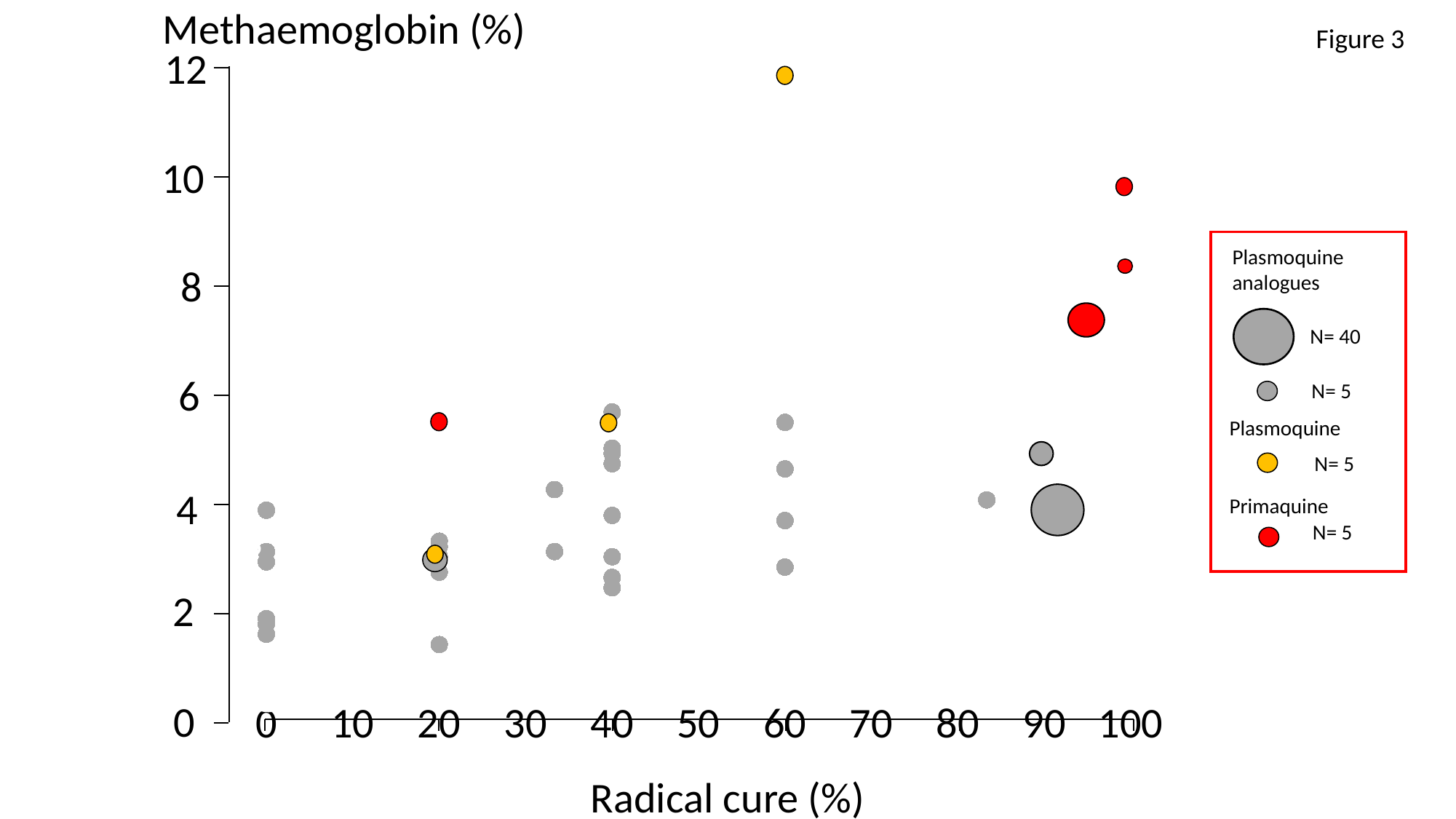

Methaemoglobin (%)
Figure 3
12

10

Plasmoquine
analogues
8

N= 40

### Chart

| Category | mean MetHb |
|---|---|
6
N= 5

Plasmoquine

 N= 5

4

Primaquine
 N= 5

2

0
Radical cure (%)